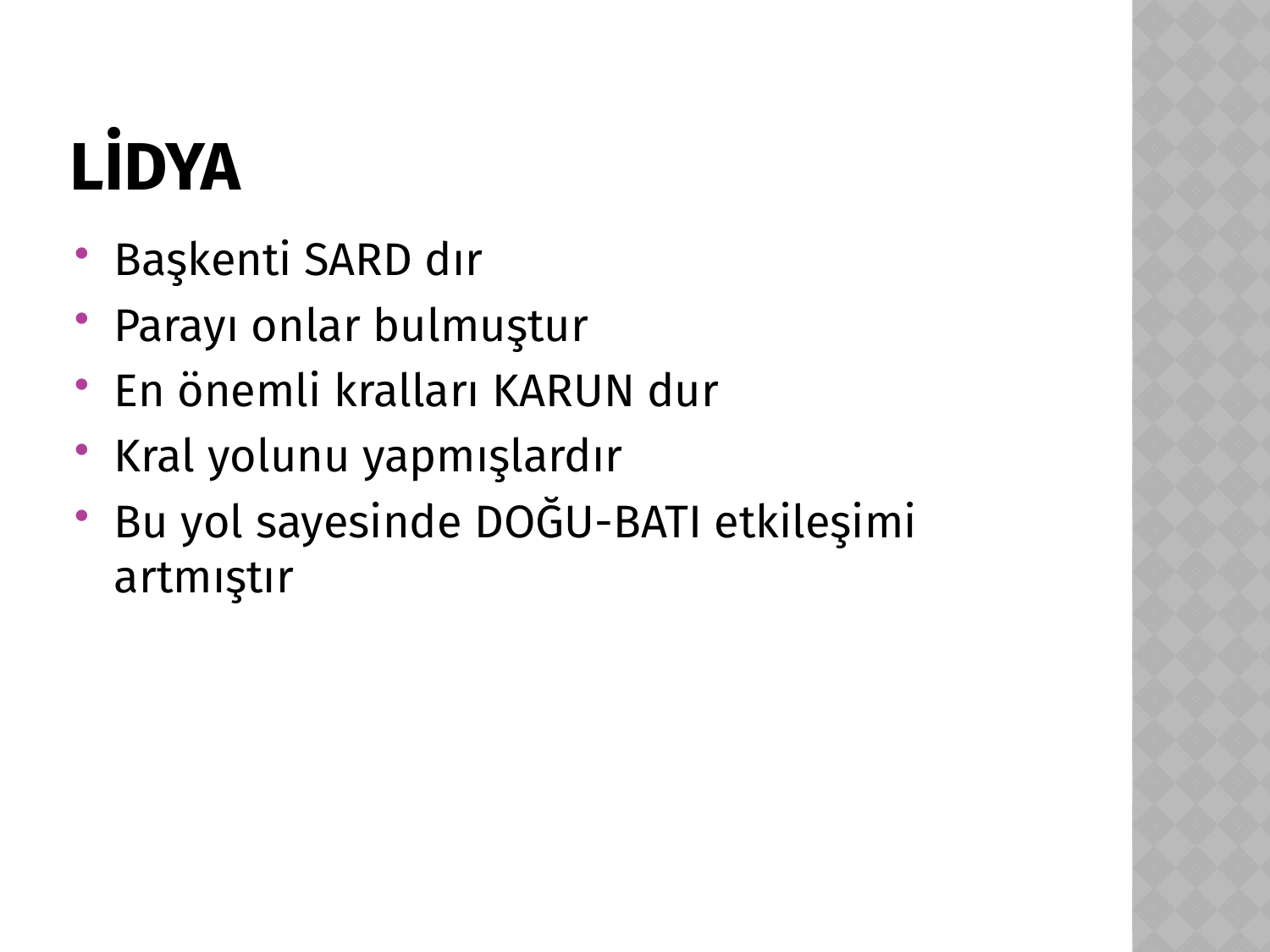

# lidya
Başkenti SARD dır
Parayı onlar bulmuştur
En önemli kralları KARUN dur
Kral yolunu yapmışlardır
Bu yol sayesinde DOĞU-BATI etkileşimi artmıştır